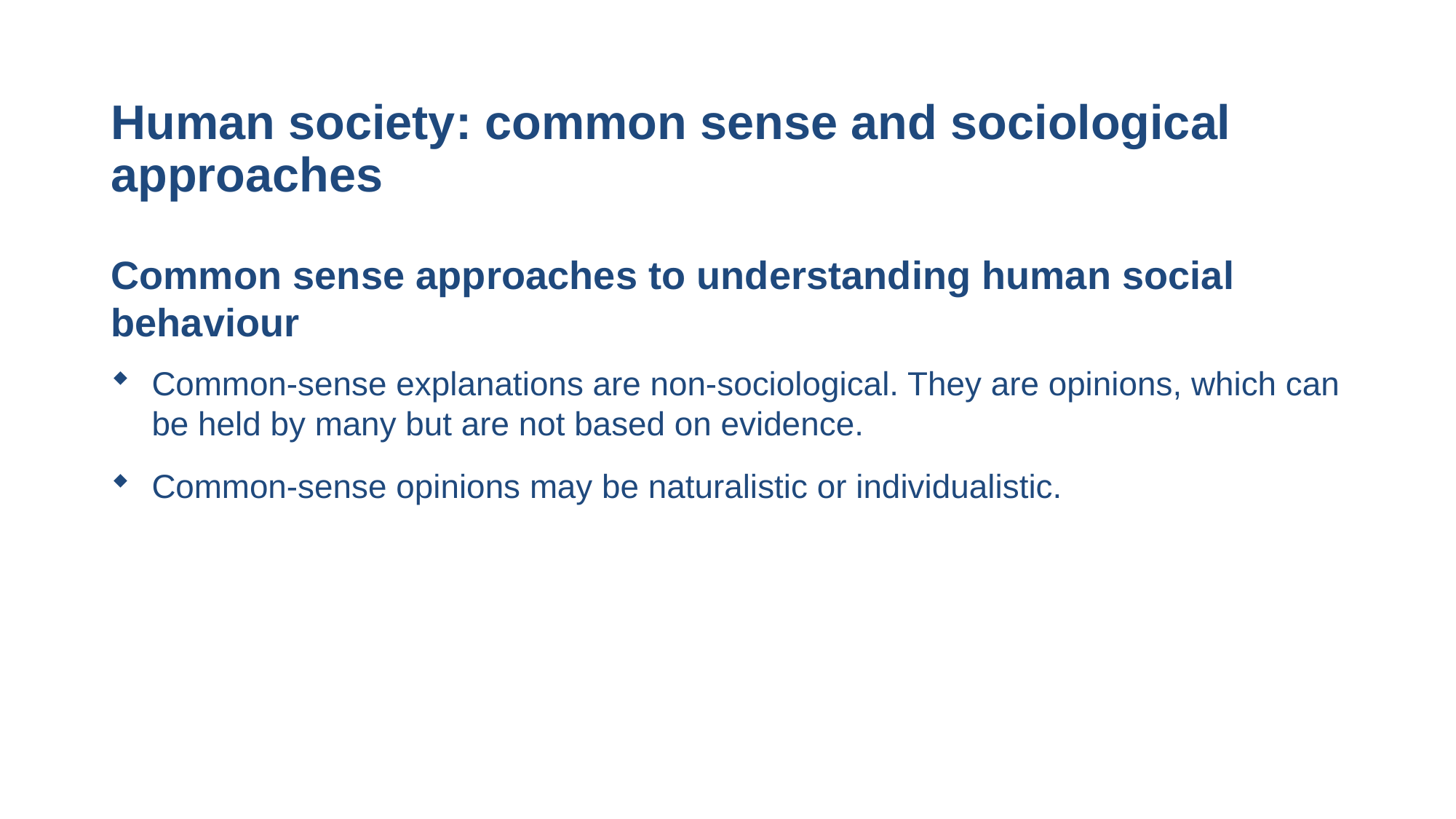

# Human society: common sense and sociological approaches
Common sense approaches to understanding human social behaviour
Common-sense explanations are non-sociological. They are opinions, which can be held by many but are not based on evidence.
Common-sense opinions may be naturalistic or individualistic.